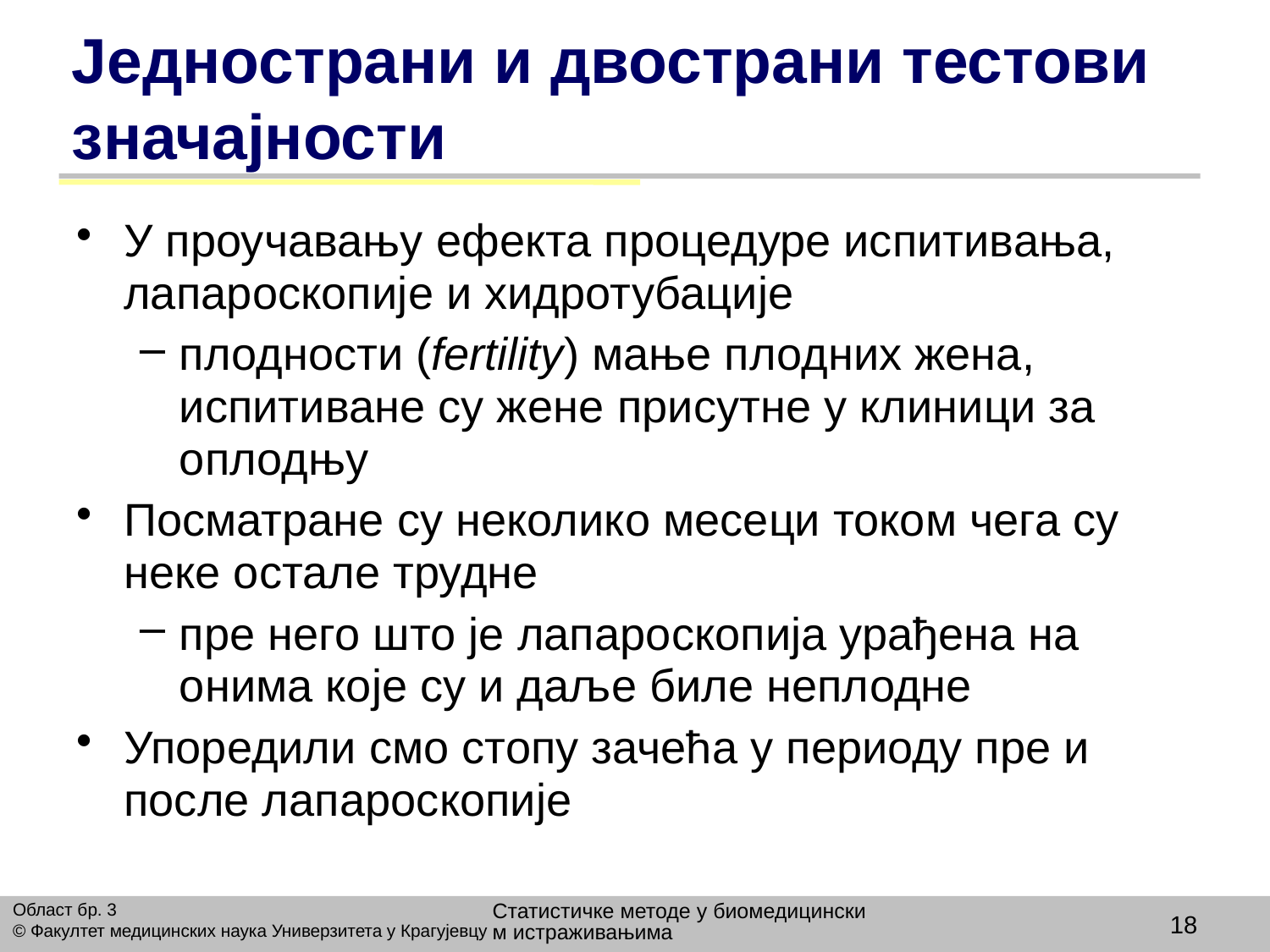

# Jеднострани и двострани тестови значајности
У проучавању ефекта процедуре испитивања, лапароскопије и хидротубације
плодности (fertility) мање плодних жена, испитиване су жене присутне у клиници за оплодњу
Посматране су неколико месеци током чега су неке остале трудне
пре него што је лапароскопија урађена на онима које су и даље биле неплодне
Упоредили смо стопу зачећа у периоду пре и после лапароскопије
Статистичке методе у биомедицинским истраживањима
Област бр. 3
© Факултет медицинских наука Универзитета у Крагујевцу
18